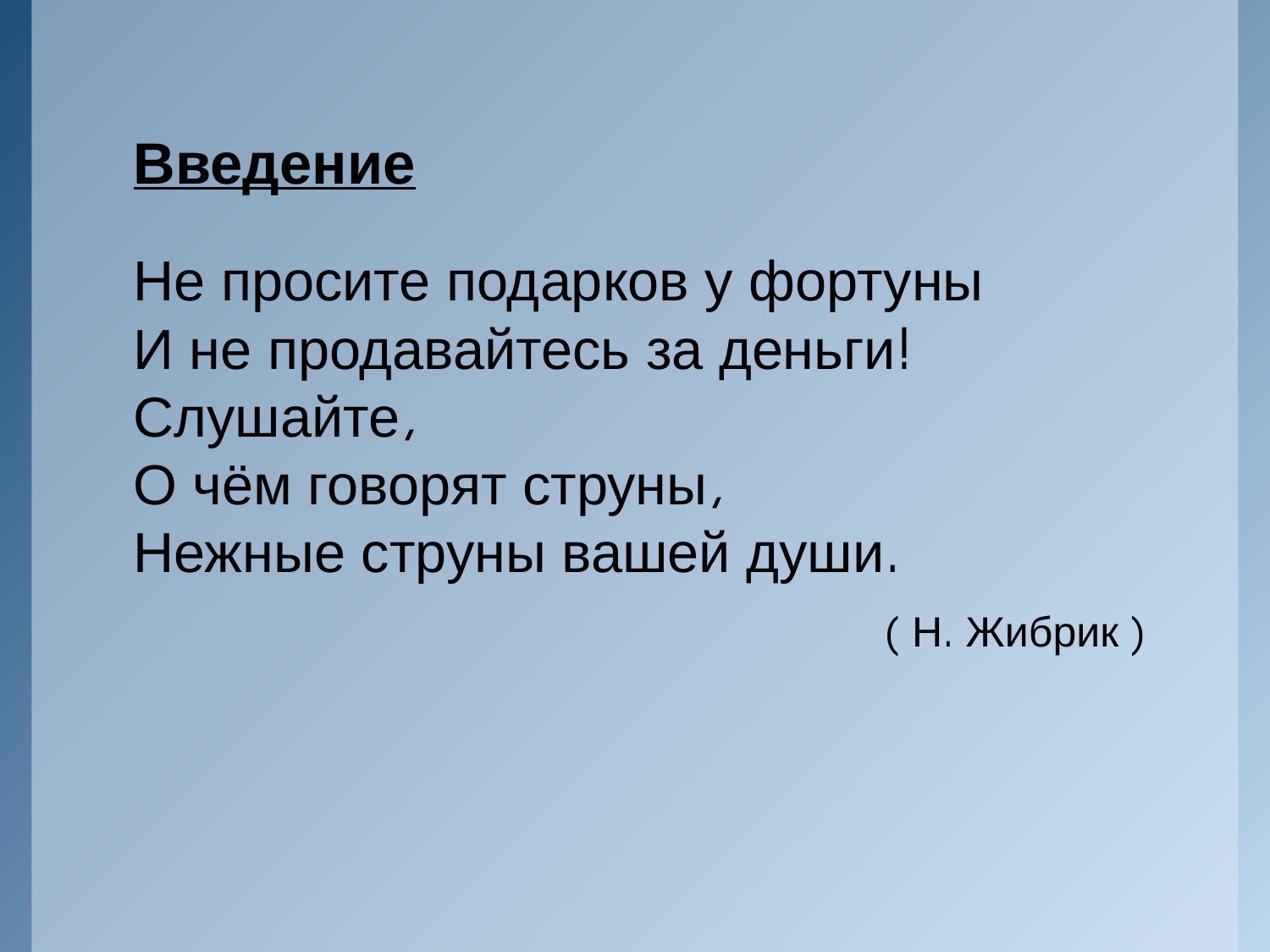

# Введение
Не просите подарков у фортуны
И не продавайтесь за деньги!
Слушайте,
О чём говорят струны,
Нежные струны вашей души.
 ( Н. Жибрик )